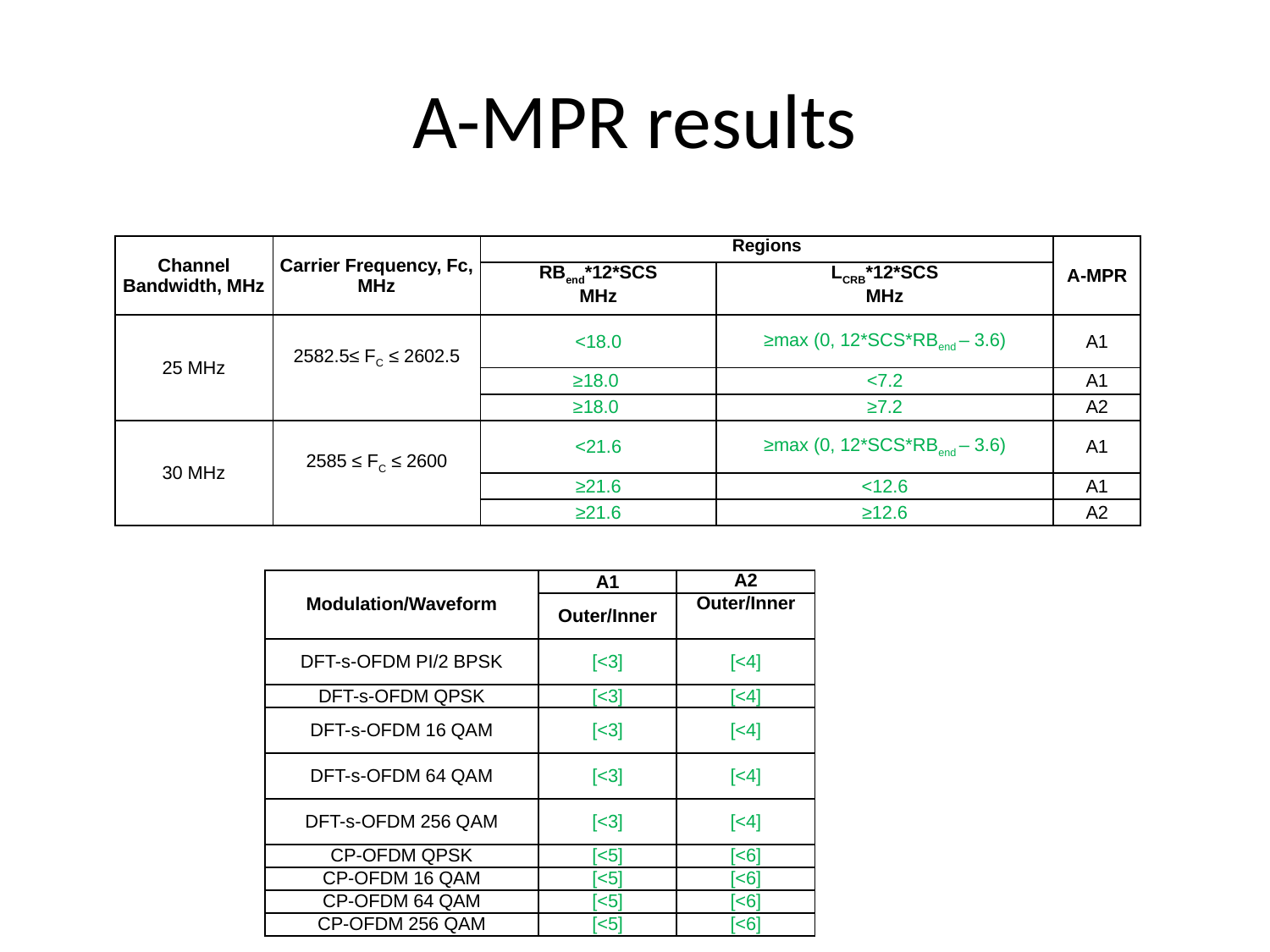

# A-MPR results
| Channel Bandwidth, MHz | Carrier Frequency, Fc, MHz | Regions |  | A-MPR |
| --- | --- | --- | --- | --- |
|  |  | RBend\*12\*SCS MHz | LCRB\*12\*SCS MHz |  |
| 25 MHz | 2582.5≤ FC ≤ 2602.5 | <18.0 | ≥max (0, 12\*SCS\*RBend – 3.6) | A1 |
|  |  | ≥18.0 | <7.2 | A1 |
|  |  | ≥18.0 | ≥7.2 | A2 |
| 30 MHz | 2585 ≤ FC ≤ 2600 | <21.6 | ≥max (0, 12\*SCS\*RBend – 3.6) | A1 |
|  |  | ≥21.6 | <12.6 | A1 |
|  |  | ≥21.6 | ≥12.6 | A2 |
| Modulation/Waveform | A1 | A2 |
| --- | --- | --- |
|  | Outer/Inner | Outer/Inner |
| DFT-s-OFDM PI/2 BPSK | [<3] | [<4] |
| DFT-s-OFDM QPSK | [<3] | [<4] |
| DFT-s-OFDM 16 QAM | [<3] | [<4] |
| DFT-s-OFDM 64 QAM | [<3] | [<4] |
| DFT-s-OFDM 256 QAM | [<3] | [<4] |
| CP-OFDM QPSK | [<5] | [<6] |
| CP-OFDM 16 QAM | [<5] | [<6] |
| CP-OFDM 64 QAM | [<5] | [<6] |
| CP-OFDM 256 QAM | [<5] | [<6] |